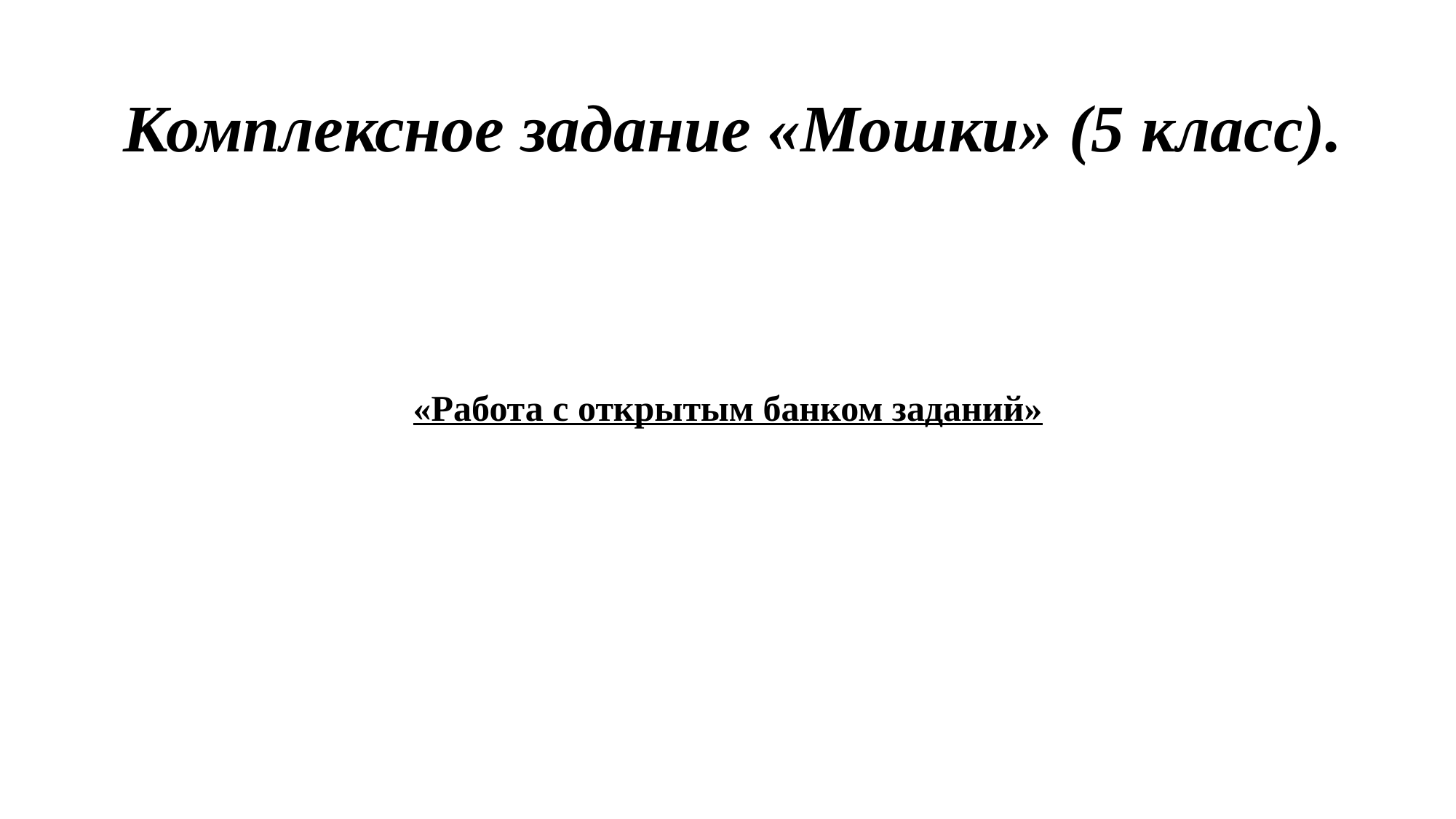

# Комплексное задание «Мошки» (5 класс).
«Работа с открытым банком заданий»